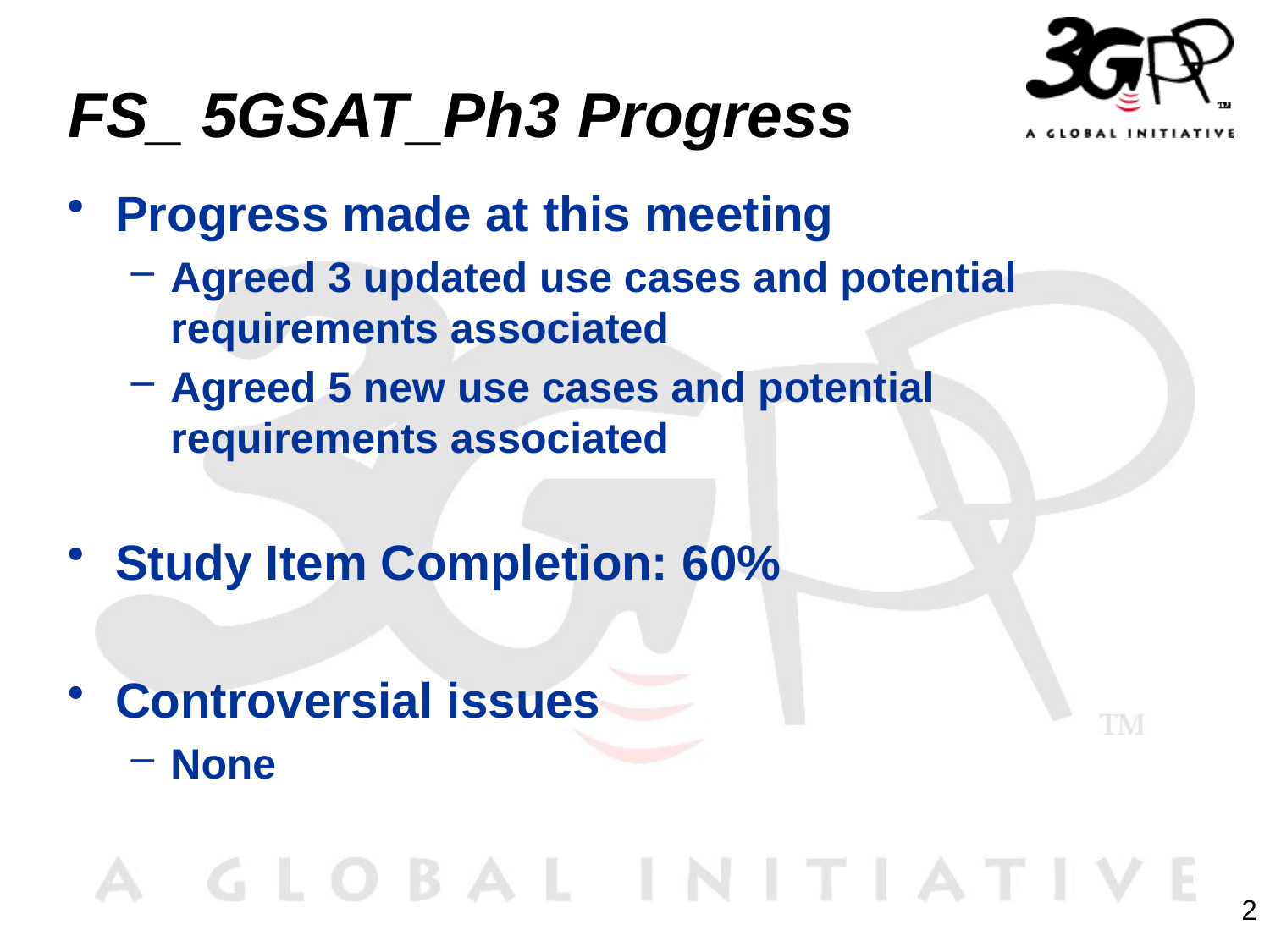

# FS_ 5GSAT_Ph3 Progress
Progress made at this meeting
Agreed 3 updated use cases and potential requirements associated
Agreed 5 new use cases and potential requirements associated

Study Item Completion: 60%

Controversial issues
None
2